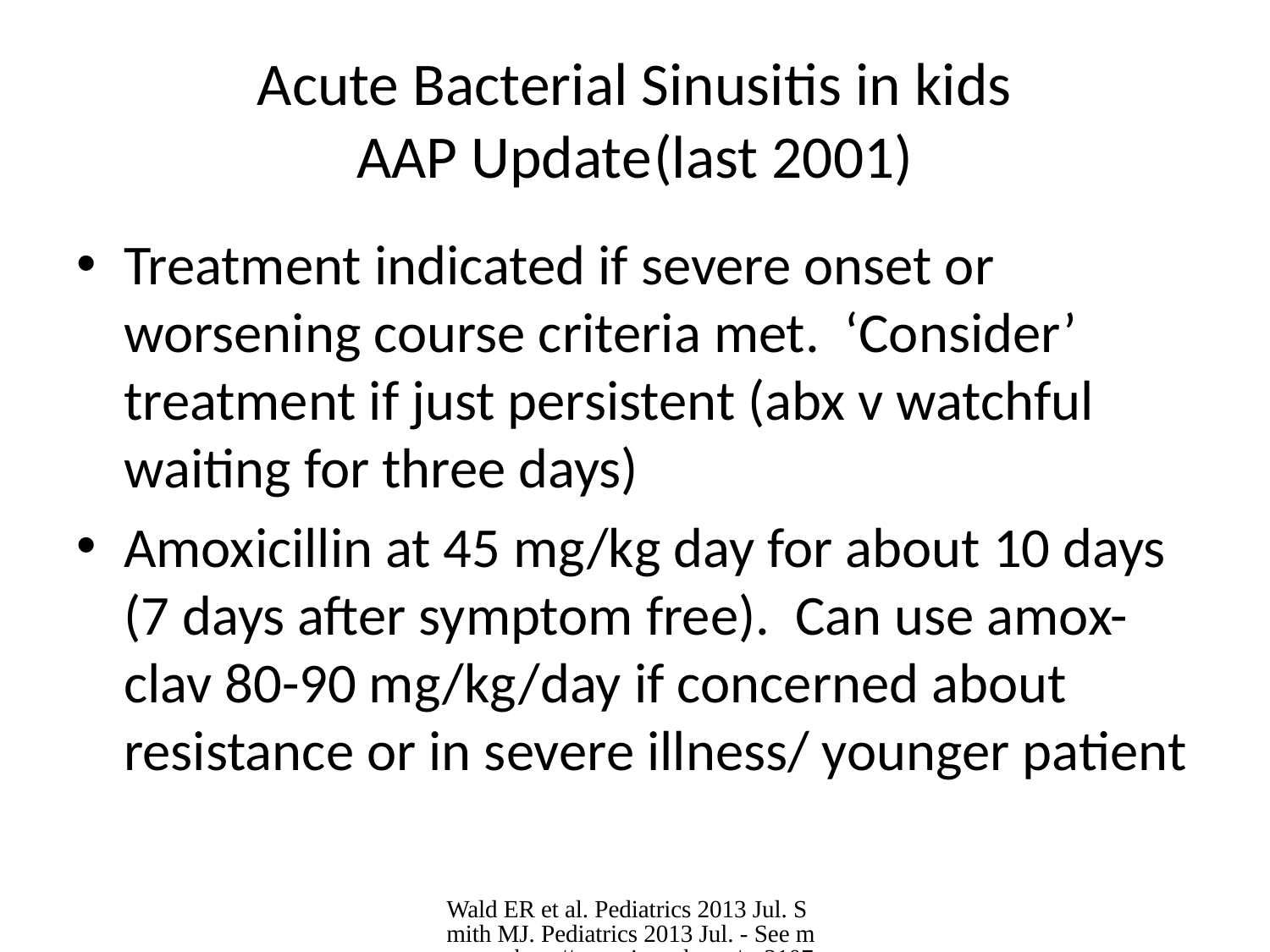

# Acute Bacterial Sinusitis in kids AAP Update	(last 2001)
Treatment indicated if severe onset or worsening course criteria met.  ‘Consider’ treatment if just persistent (abx v watchful waiting for three days)
Amoxicillin at 45 mg/kg day for about 10 days (7 days after symptom free).  Can use amox-clav 80-90 mg/kg/day if concerned about resistance or in severe illness/ younger patient
Wald ER et al. Pediatrics 2013 Jul. Smith MJ. Pediatrics 2013 Jul. - See more at: http://www.jwatch.org/na31073/2013/07/12/acute-bacterial-sinusitis-children#sthash.9LnCD5pu.dpuf